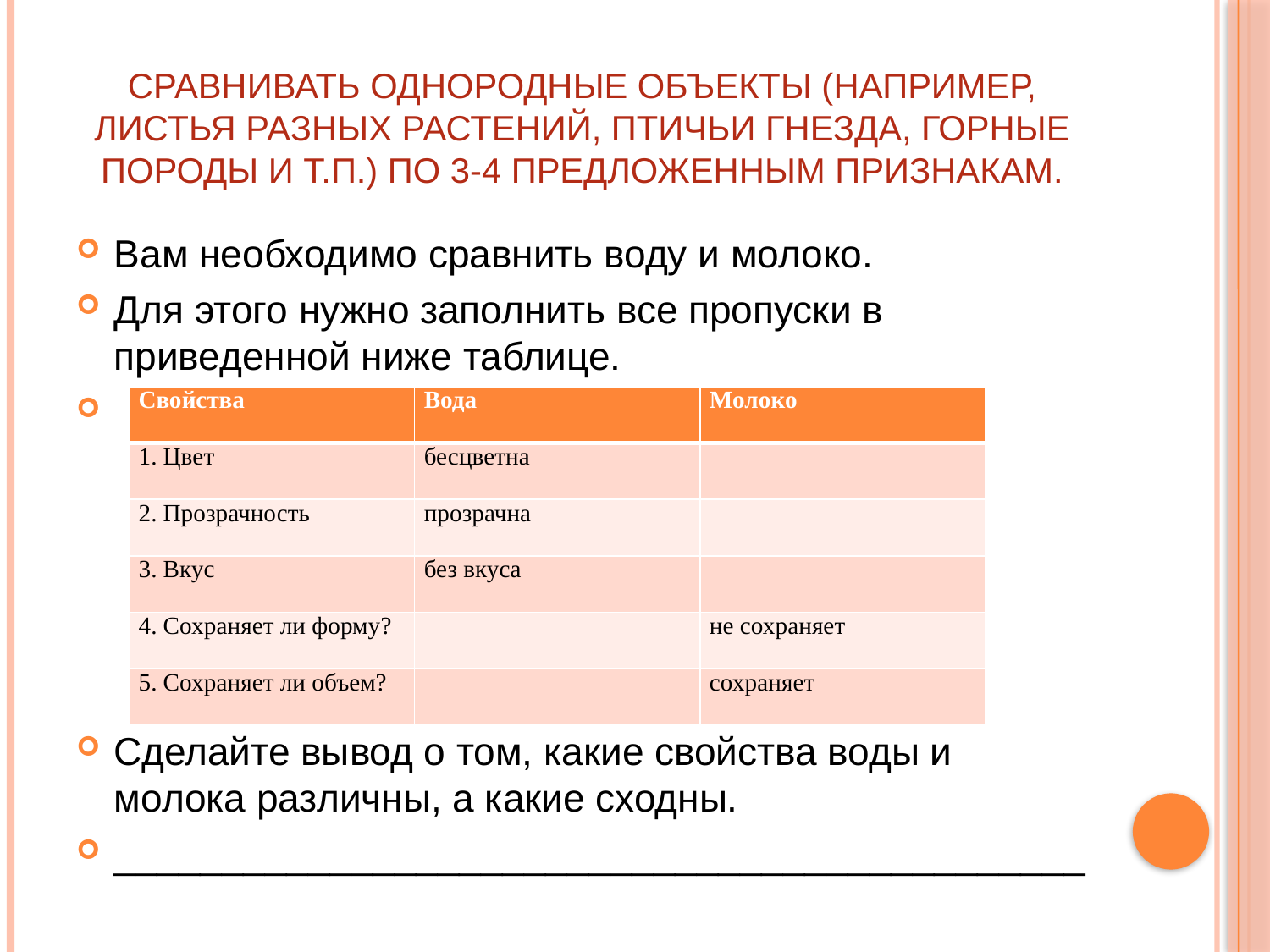

# Сравнивать однородные объекты (например, листья разных растений, птичьи гнезда, горные породы и т.п.) по 3-4 предложенным признакам.
Вам необходимо сравнить воду и молоко.
Для этого нужно заполнить все пропуски в приведенной ниже таблице.

Сделайте вывод о том, какие свойства воды и молока различны, а какие сходны.
_____________________________________________

| Свойства | Вода | Молоко |
| --- | --- | --- |
| 1. Цвет | бесцветна |  |
| 2. Прозрачность | прозрачна |  |
| 3. Вкус | без вкуса |  |
| 4. Сохраняет ли форму? |  | не сохраняет |
| 5. Сохраняет ли объем? |  | сохраняет |